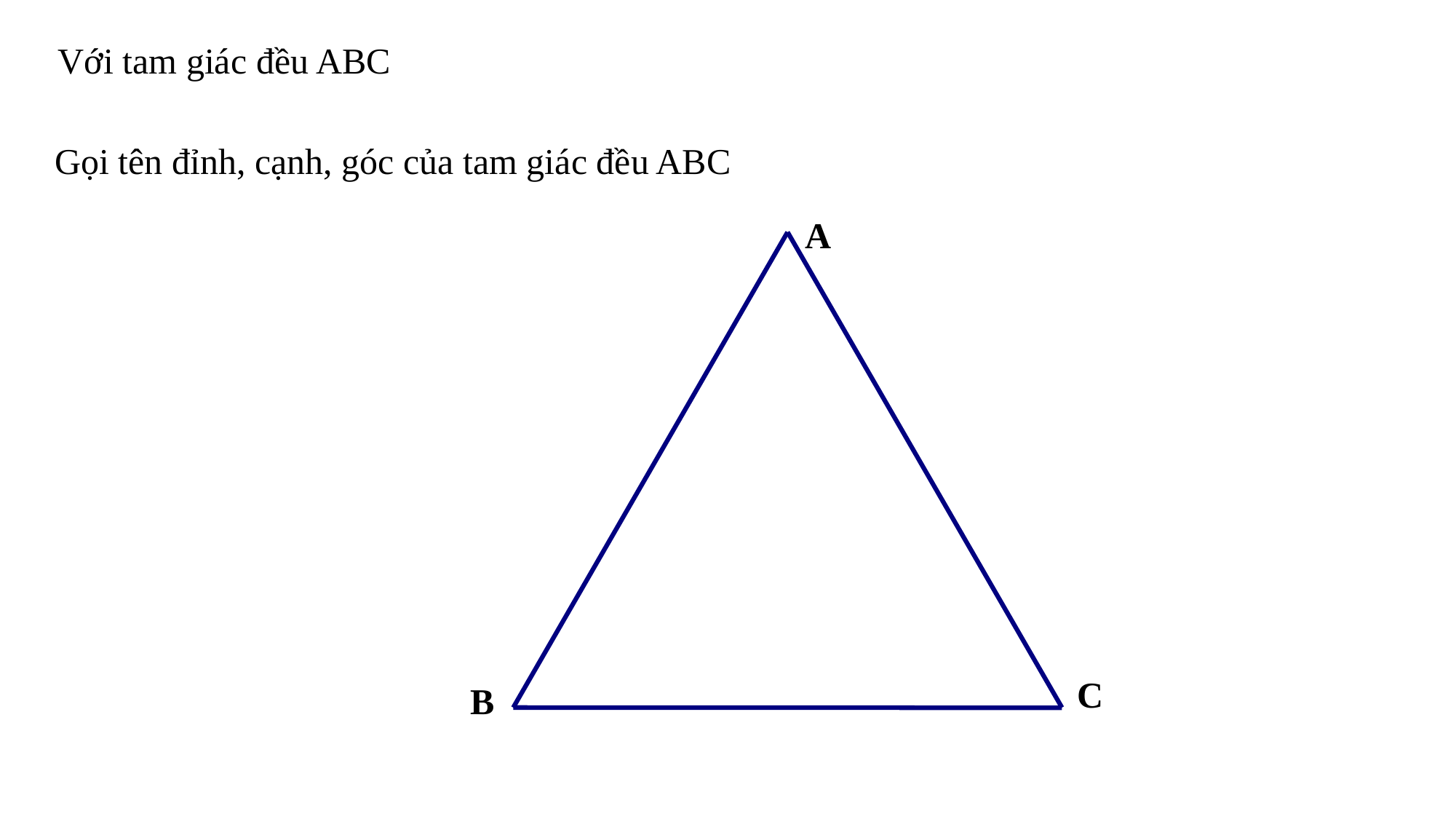

Với tam giác đều ABC
Gọi tên đỉnh, cạnh, góc của tam giác đều ABC
A

C
B